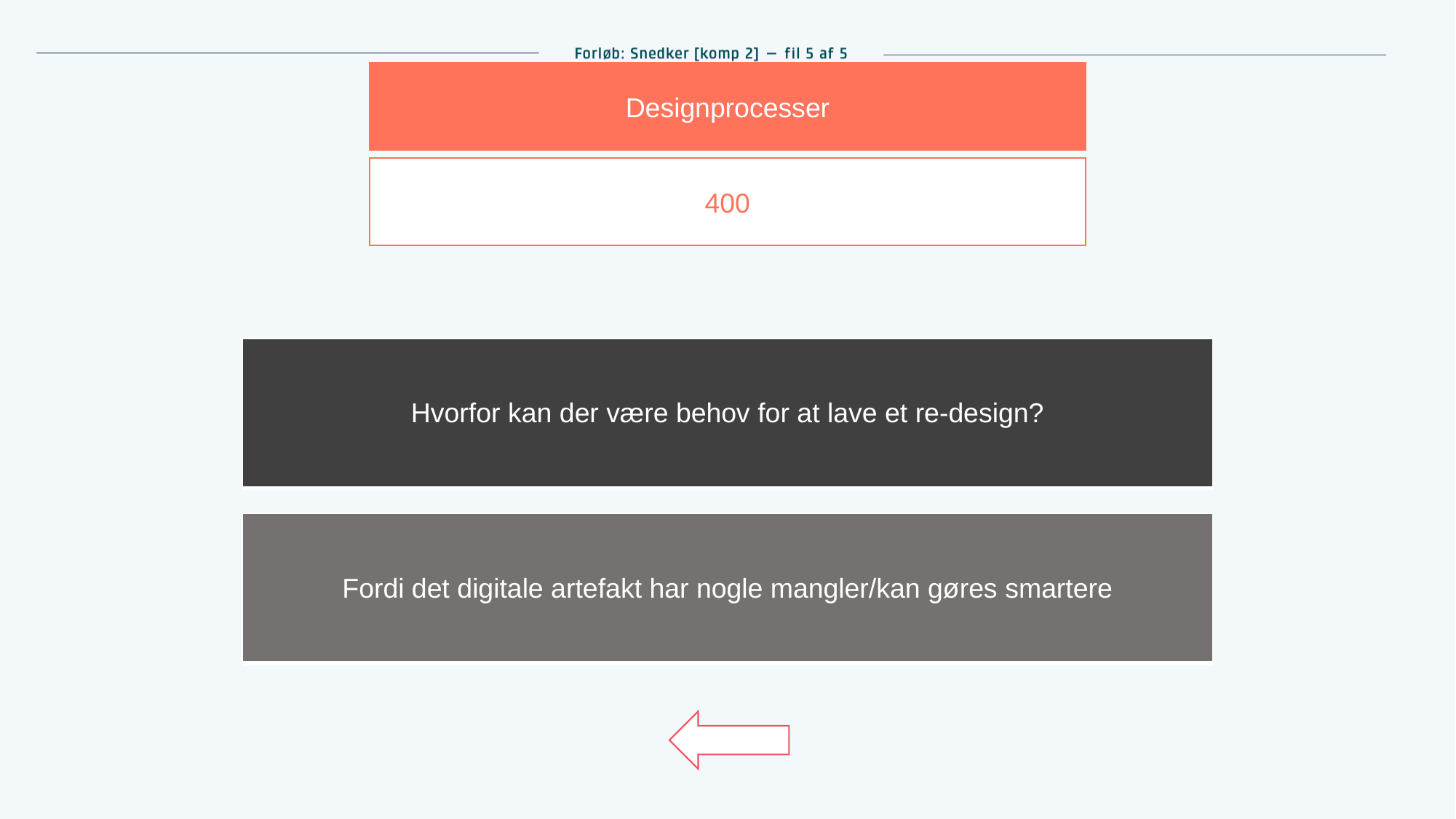

Designprocesser

400
| Hvorfor kan der være behov for at lave et re-design? |
| --- |
| Fordi det digitale artefakt har nogle mangler/kan gøres smartere |
| --- |